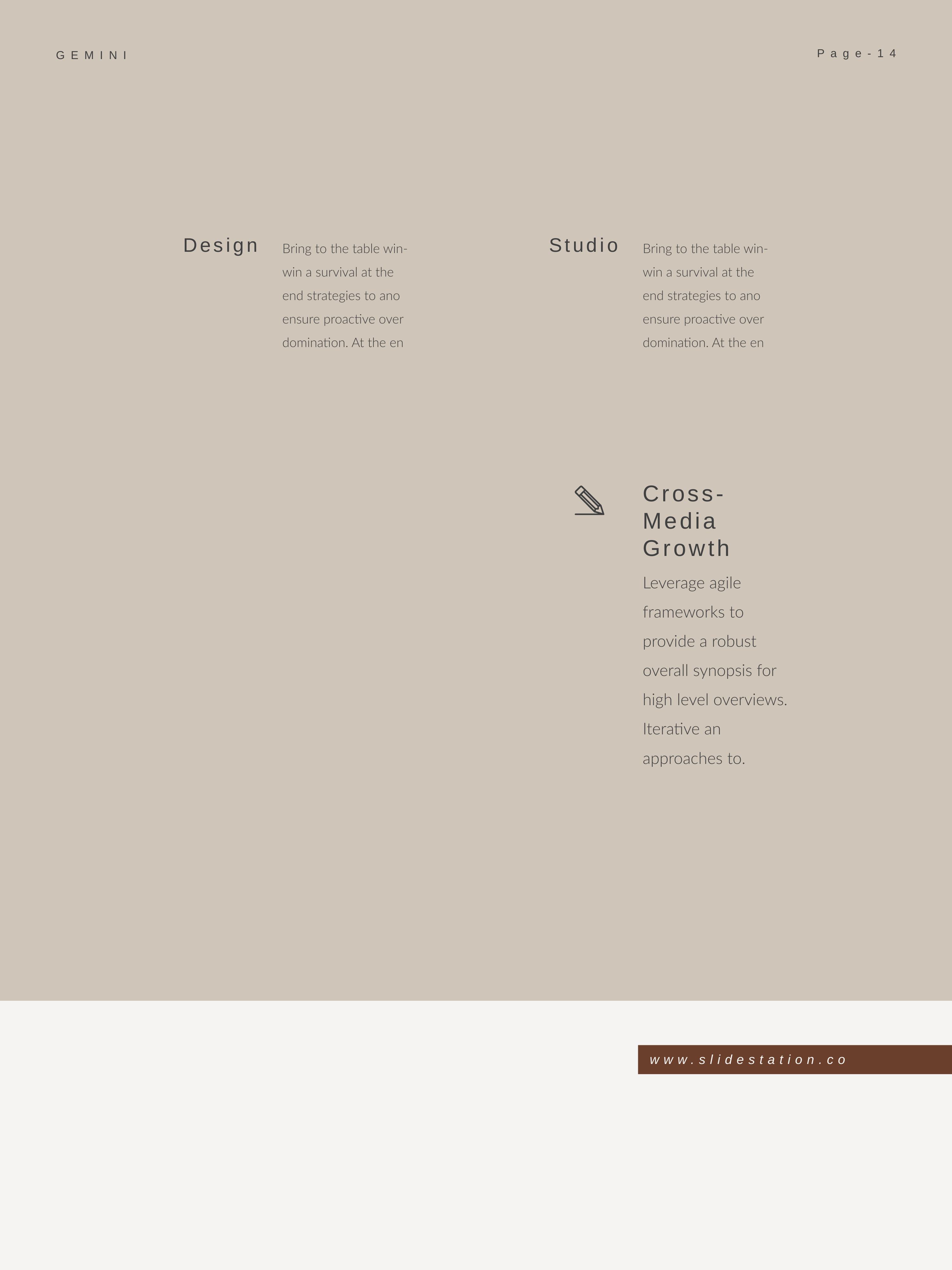

Page-14
GEMINI
Design
Bring to the table win-win a survival at the end strategies to ano ensure proactive over domination. At the en
Bring to the table win-win a survival at the end strategies to ano ensure proactive over domination. At the en
Studio
Cross-Media Growth

Leverage agile frameworks to provide a robust overall synopsis for high level overviews. Iterative an approaches to.

www.slidestation.co